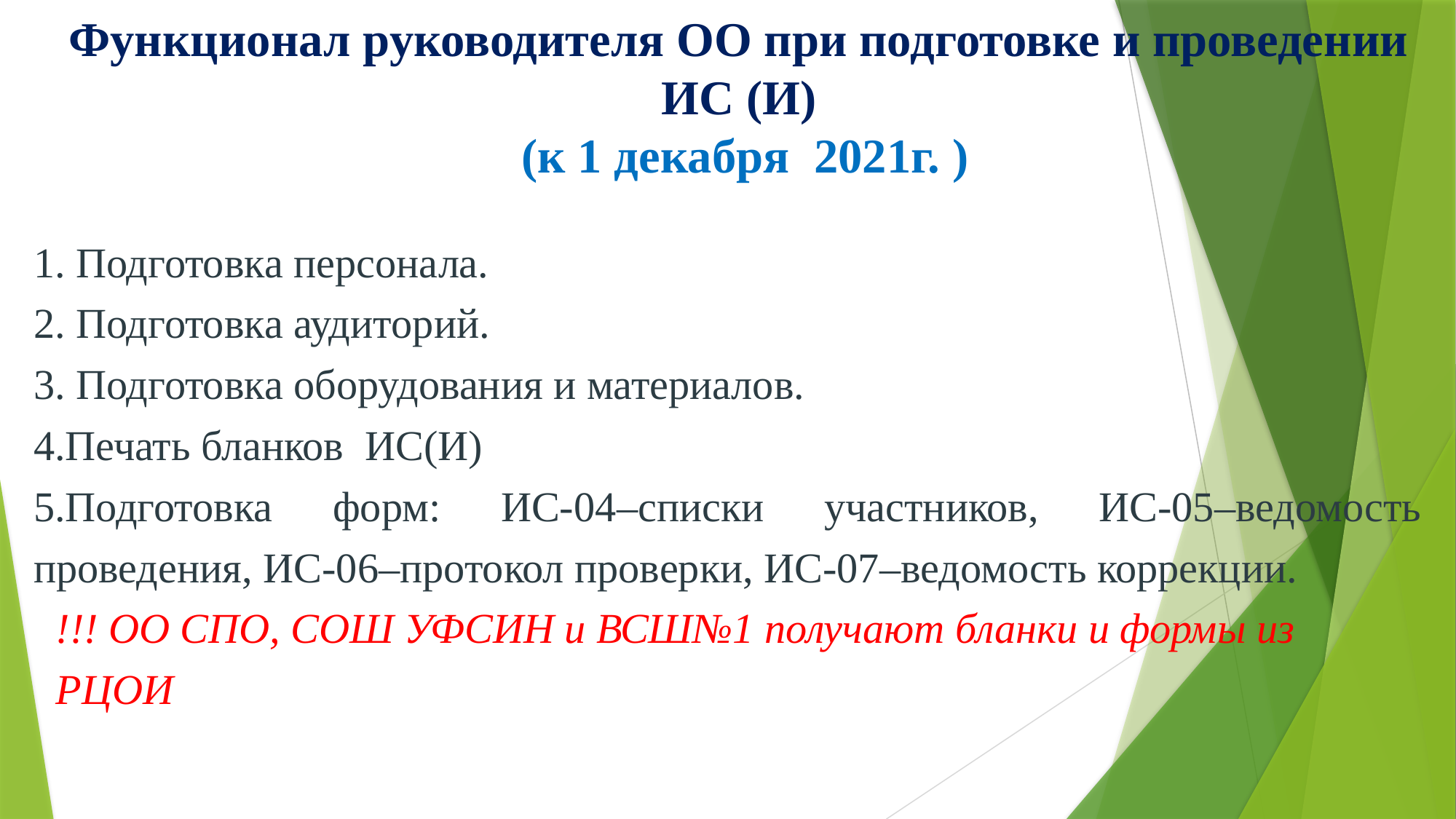

# Функционал руководителя ОО при подготовке и проведении ИС (И) (к 1 декабря  2021г. )

1. Подготовка персонала.
2. Подготовка аудиторий.
3. Подготовка оборудования и материалов.
4.Печать бланков  ИС(И)
5.Подготовка форм: ИС-04–списки участников, ИС-05–ведомость проведения, ИС-06–протокол проверки, ИС-07–ведомость коррекции.
!!! ОО СПО, СОШ УФСИН и ВСШ№1 получают бланки и формы из РЦОИ